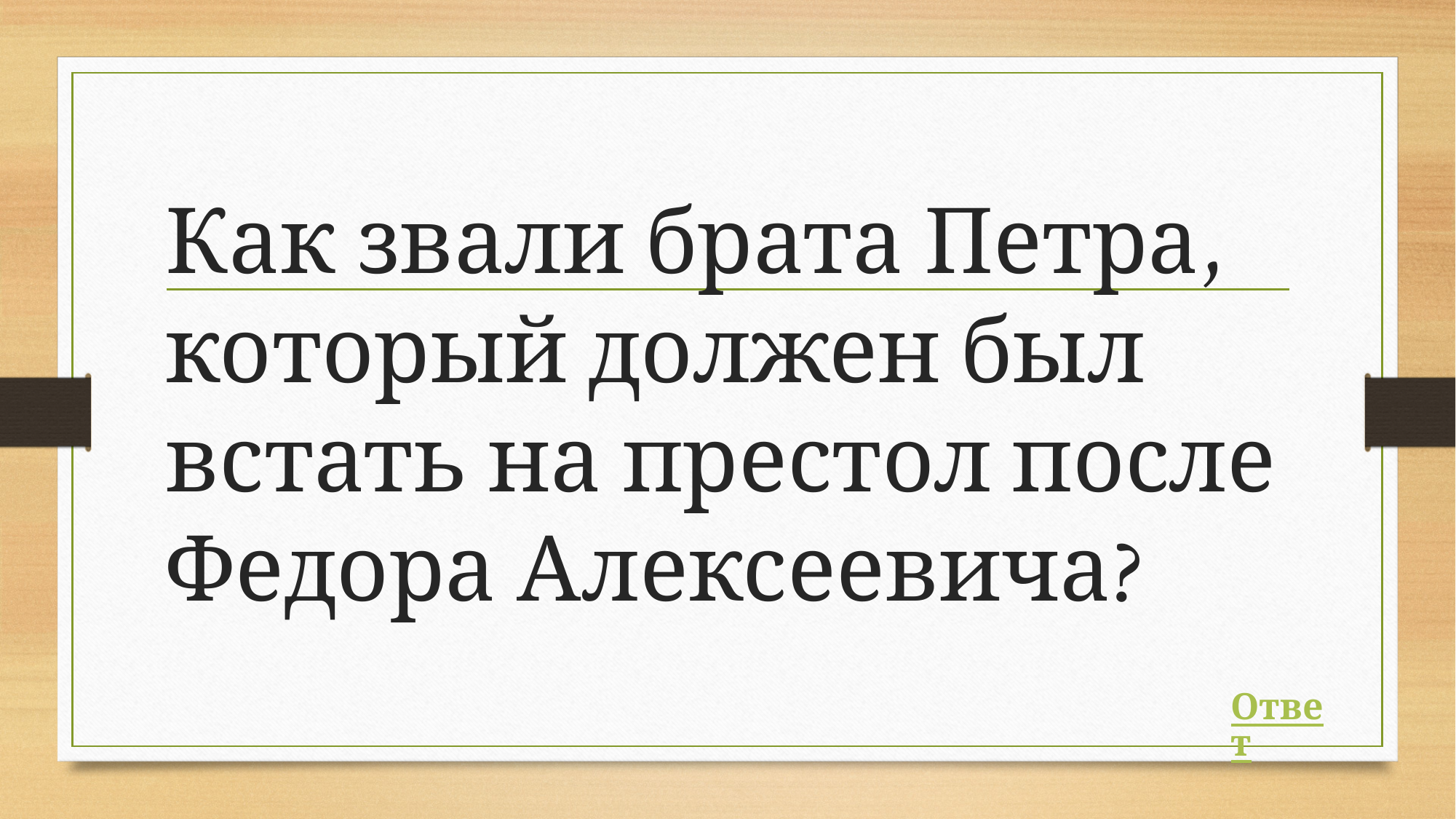

Как звали брата Петра, который должен был встать на престол после Федора Алексеевича?
Ответ